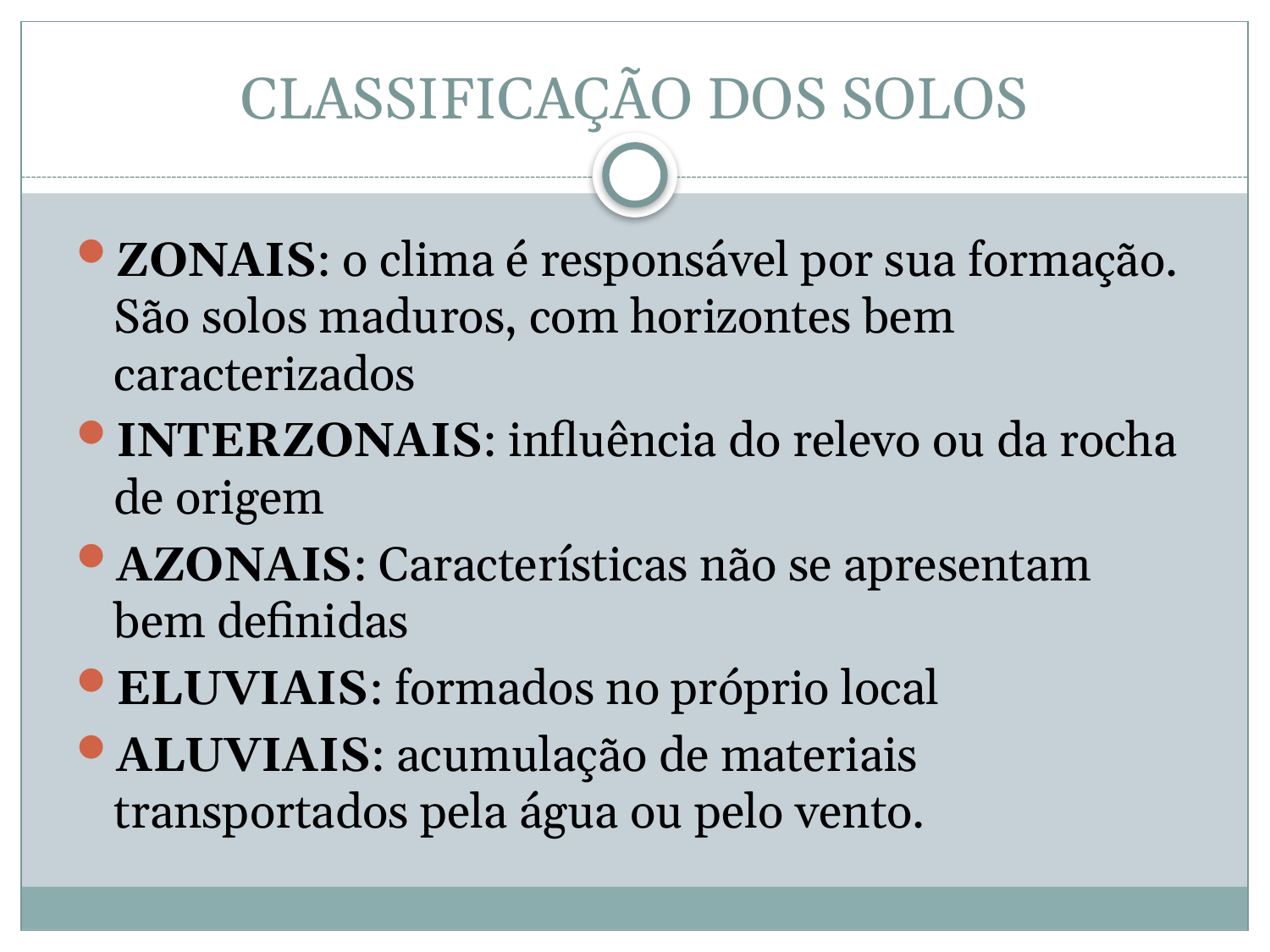

# CLASSIFICAÇÃO DOS SOLOS
ZONAIS: o clima é responsável por sua formação.  São solos maduros, com horizontes bem caracterizados
INTERZONAIS: influência do relevo ou da rocha de origem
AZONAIS: Características não se apresentam bem definidas
ELUVIAIS: formados no próprio local
ALUVIAIS: acumulação de materiais transportados pela água ou pelo vento.